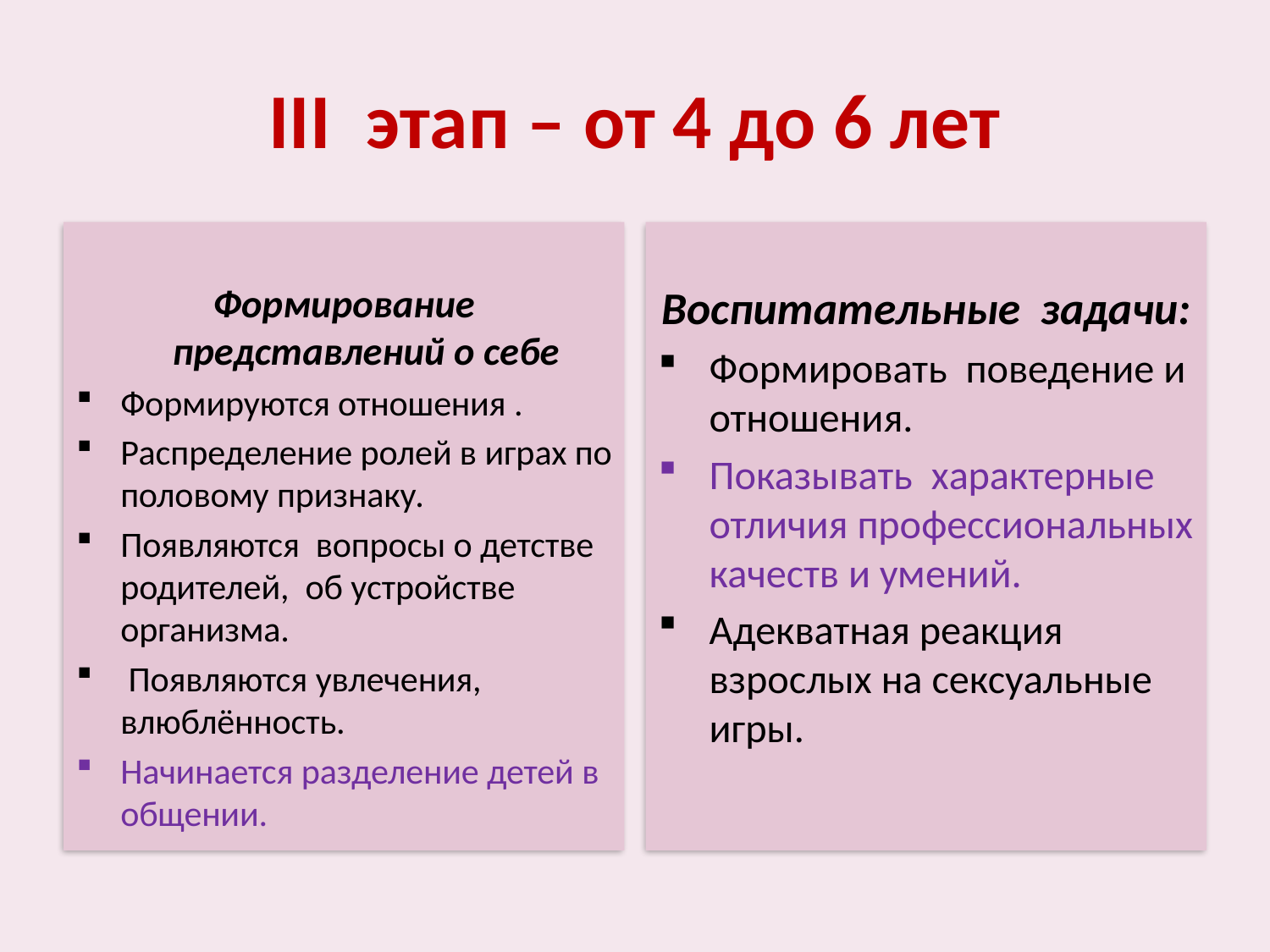

# III  этап – от 4 до 6 лет

Формирование представлений о себе
Формируются отношения .
Распределение ролей в играх по половому признаку.
Появляются  вопросы о детстве родителей,  об устройстве  организма.
 Появляются увлечения, влюблённость.
Начинается разделение детей в общении.

Воспитательные  задачи:
Формировать  поведение и отношения.
Показывать  характерные отличия профессиональных качеств и умений.
Адекватная реакция взрослых на сексуальные игры.